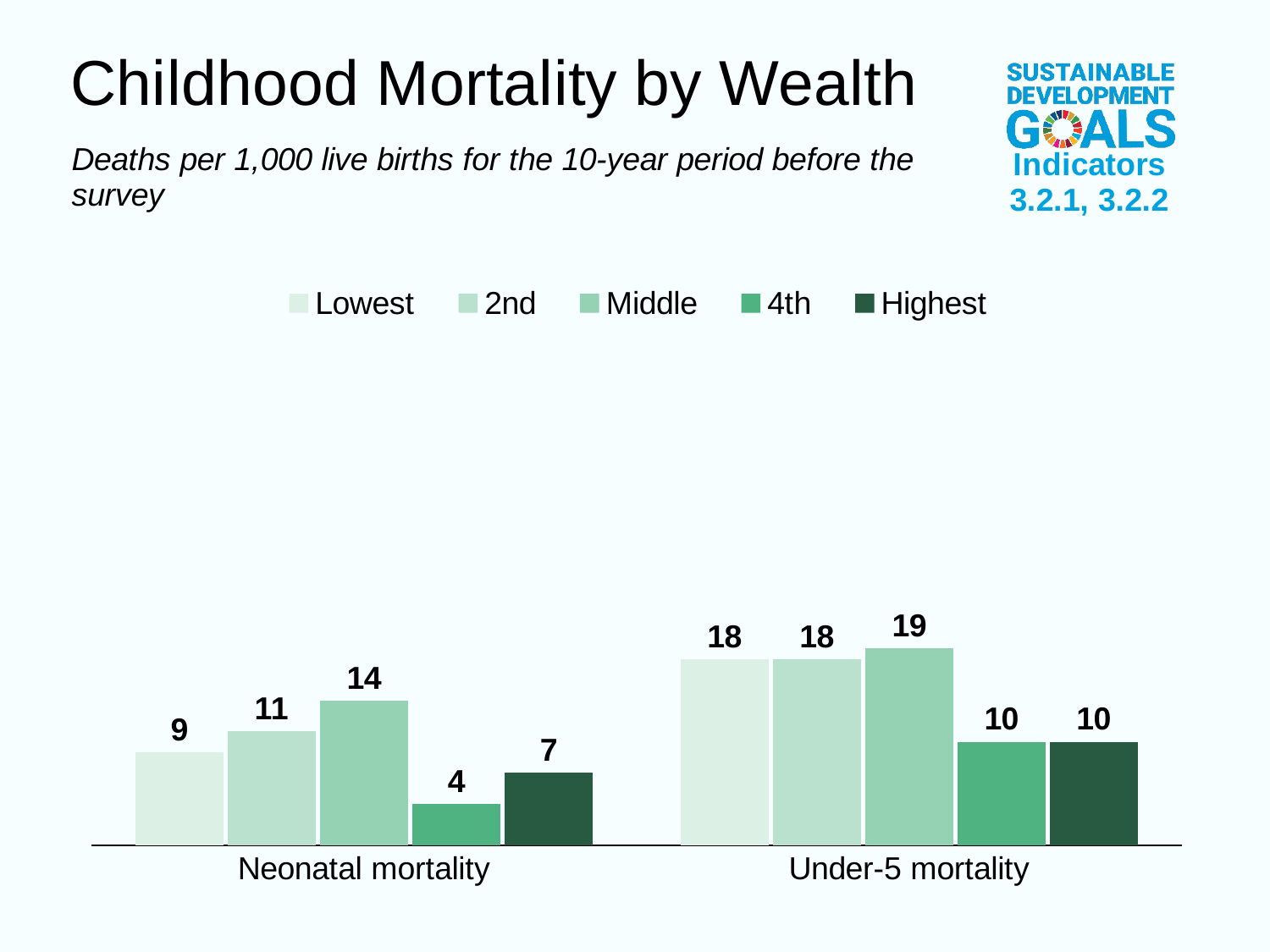

### Chart

| Category | Lowest | 2nd | Middle | 4th | Highest |
|---|---|---|---|---|---|
| Neonatal mortality | 9.0 | 11.0 | 14.0 | 4.0 | 7.0 |
| Under-5 mortality | 18.0 | 18.0 | 19.0 | 10.0 | 10.0 |